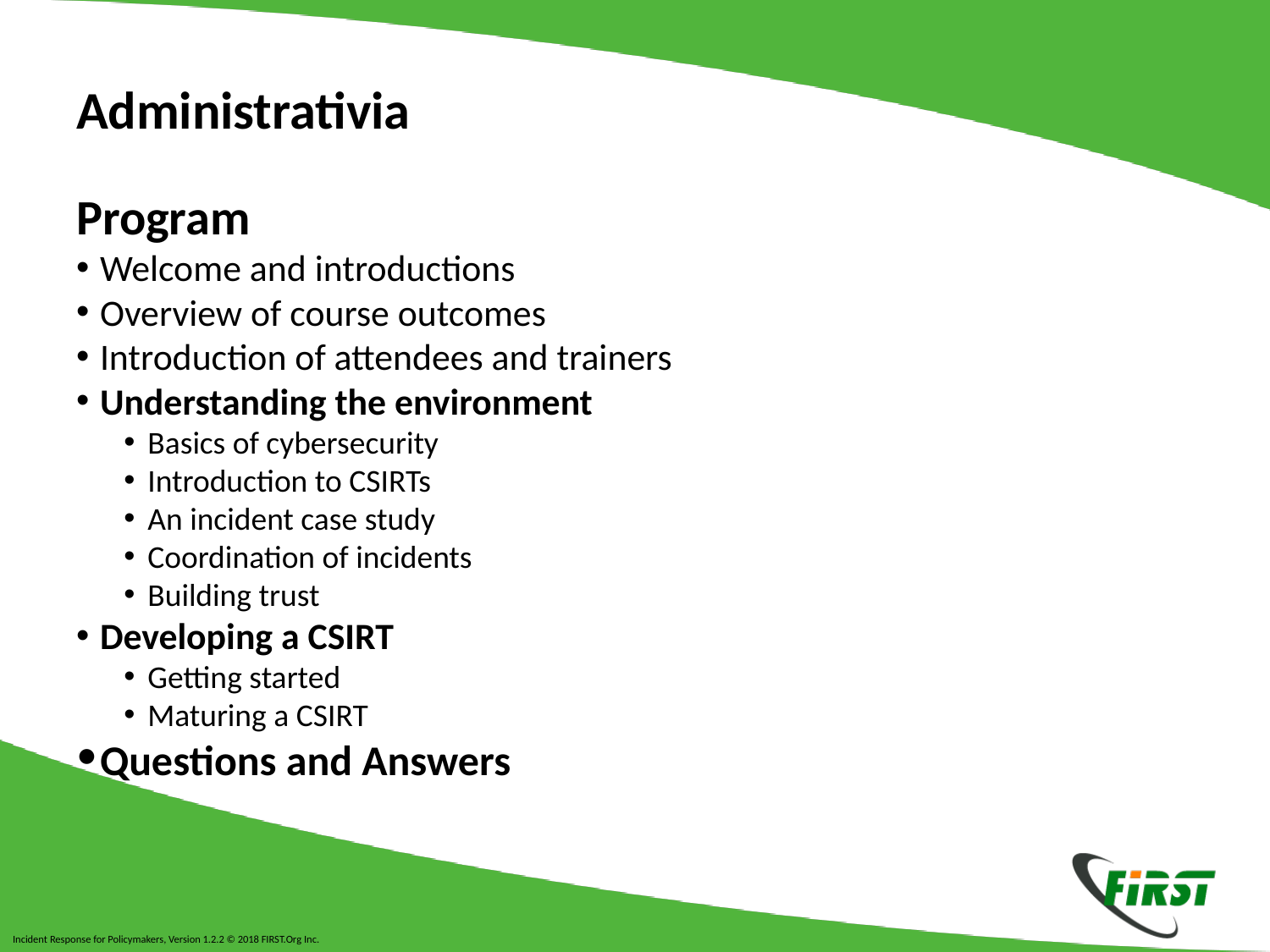

# Administrativia

Program
Welcome and introductions
Overview of course outcomes
Introduction of attendees and trainers
Understanding the environment
Basics of cybersecurity
Introduction to CSIRTs
An incident case study
Coordination of incidents
Building trust
Developing a CSIRT
Getting started
Maturing a CSIRT
Questions and Answers